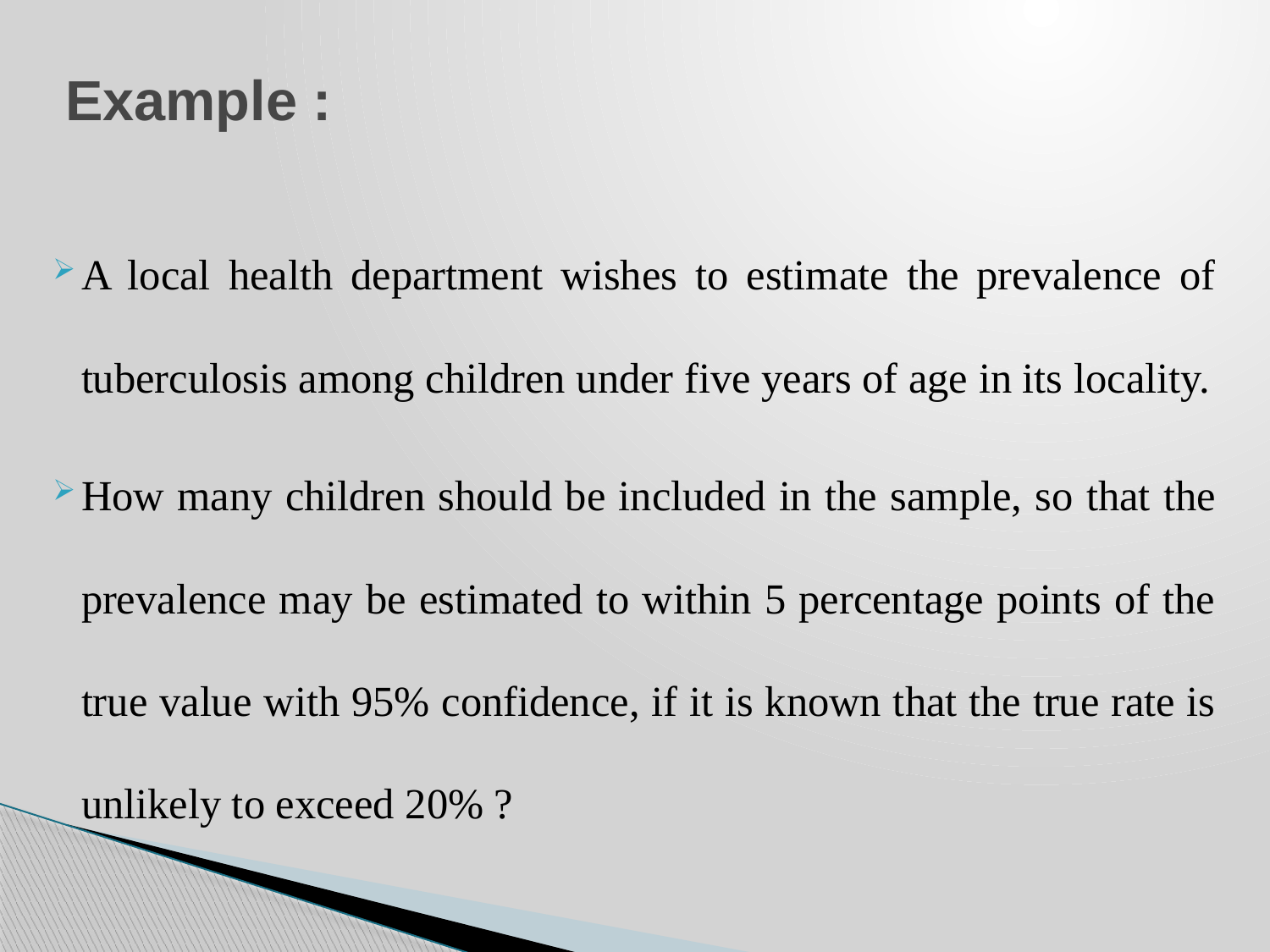

# Example :
A local health department wishes to estimate the prevalence of tuberculosis among children under five years of age in its locality.
How many children should be included in the sample, so that the prevalence may be estimated to within 5 percentage points of the true value with 95% confidence, if it is known that the true rate is unlikely to exceed 20% ?